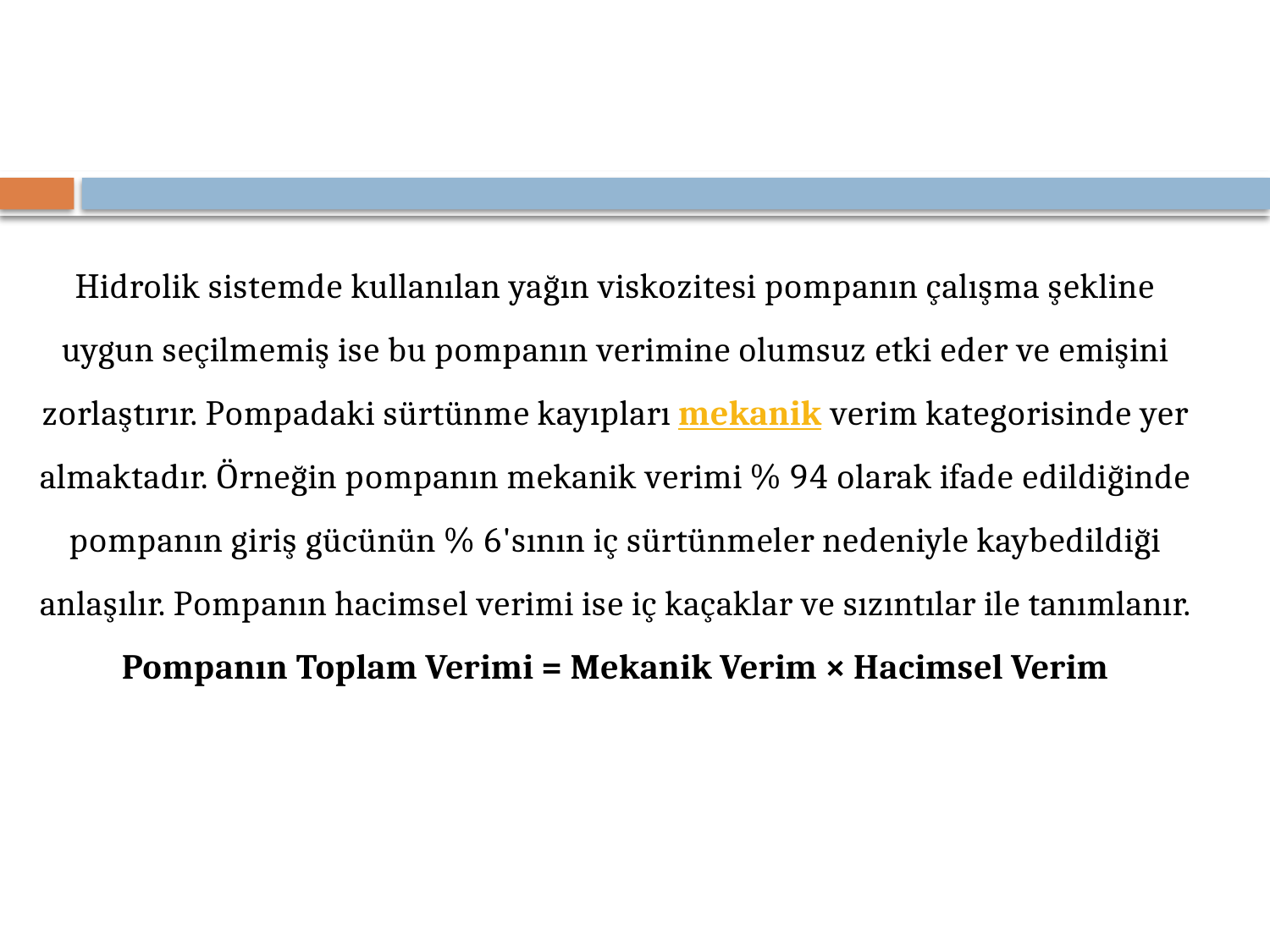

Hidrolik sistemde kullanılan yağın viskozitesi pompanın çalışma şekline uygun seçilmemiş ise bu pompanın verimine olumsuz etki eder ve emişini zorlaştırır. Pompadaki sürtünme kayıpları mekanik verim kategorisinde yer almaktadır. Örneğin pompanın mekanik verimi % 94 olarak ifade edildiğinde pompanın giriş gücünün % 6'sının iç sürtünmeler nedeniyle kaybedildiği anlaşılır. Pompanın hacimsel verimi ise iç kaçaklar ve sızıntılar ile tanımlanır.
Pompanın Toplam Verimi = Mekanik Verim × Hacimsel Verim